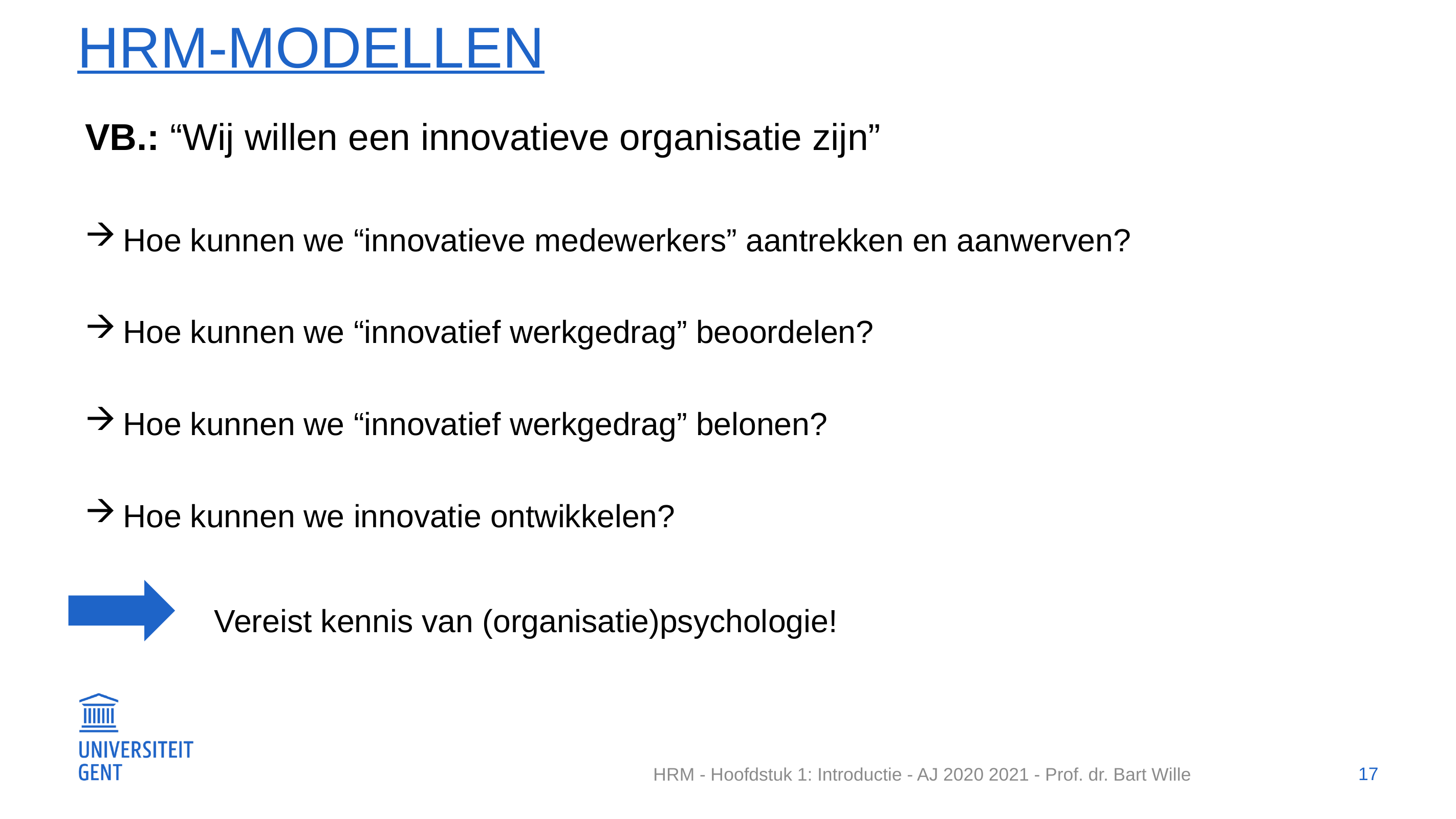

# HRM-modellen
VB.: “Wij willen een innovatieve organisatie zijn”

Hoe kunnen we “innovatieve medewerkers” aantrekken en aanwerven?

Hoe kunnen we “innovatief werkgedrag” beoordelen?

Hoe kunnen we “innovatief werkgedrag” belonen?

Hoe kunnen we innovatie ontwikkelen?

Vereist kennis van (organisatie)psychologie!
17
HRM - Hoofdstuk 1: Introductie - AJ 2020 2021 - Prof. dr. Bart Wille